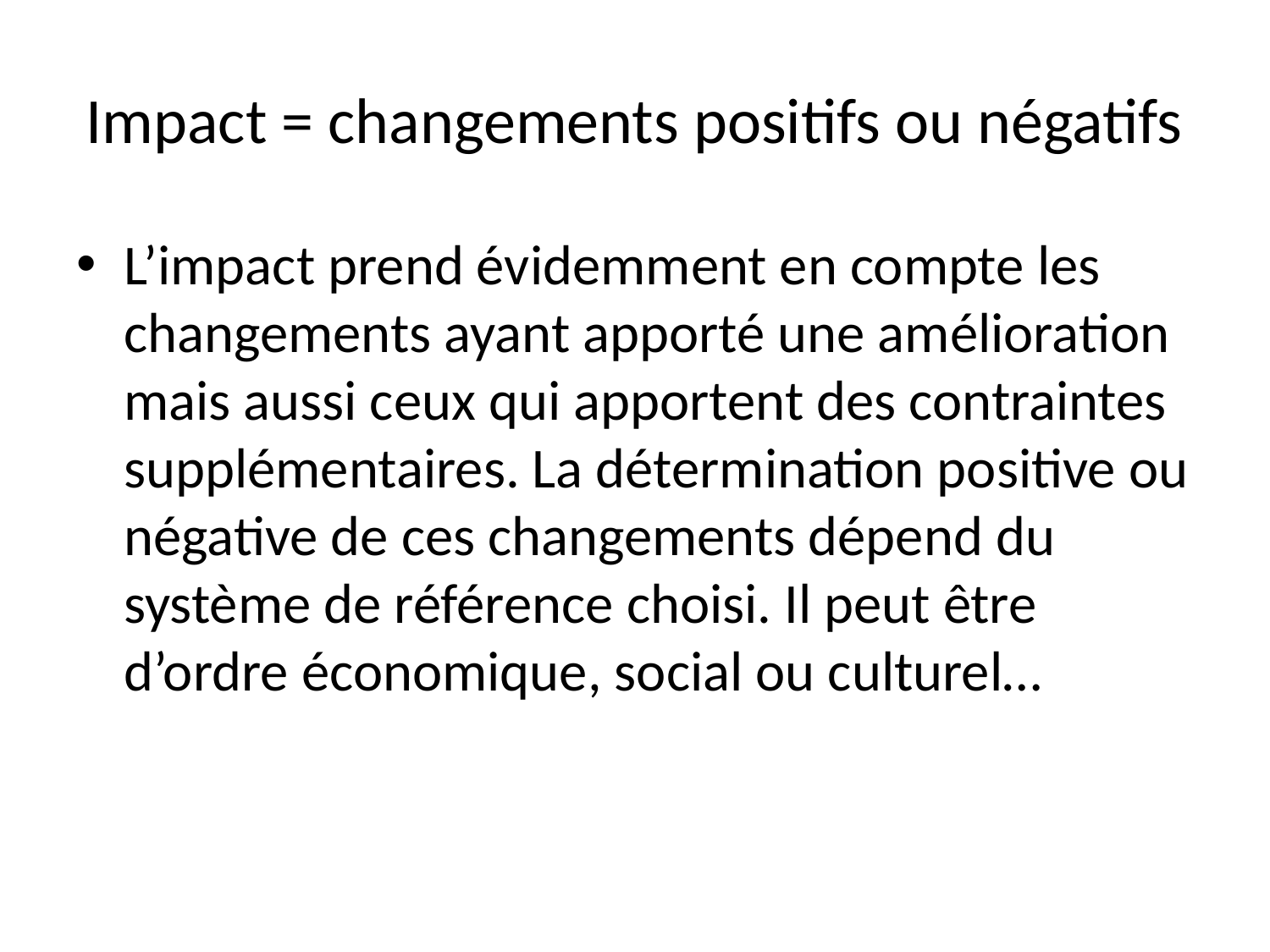

# Impact = changements positifs ou négatifs
L’impact prend évidemment en compte les changements ayant apporté une amélioration mais aussi ceux qui apportent des contraintes supplémentaires. La détermination positive ou négative de ces changements dépend du système de référence choisi. Il peut être d’ordre économique, social ou culturel…